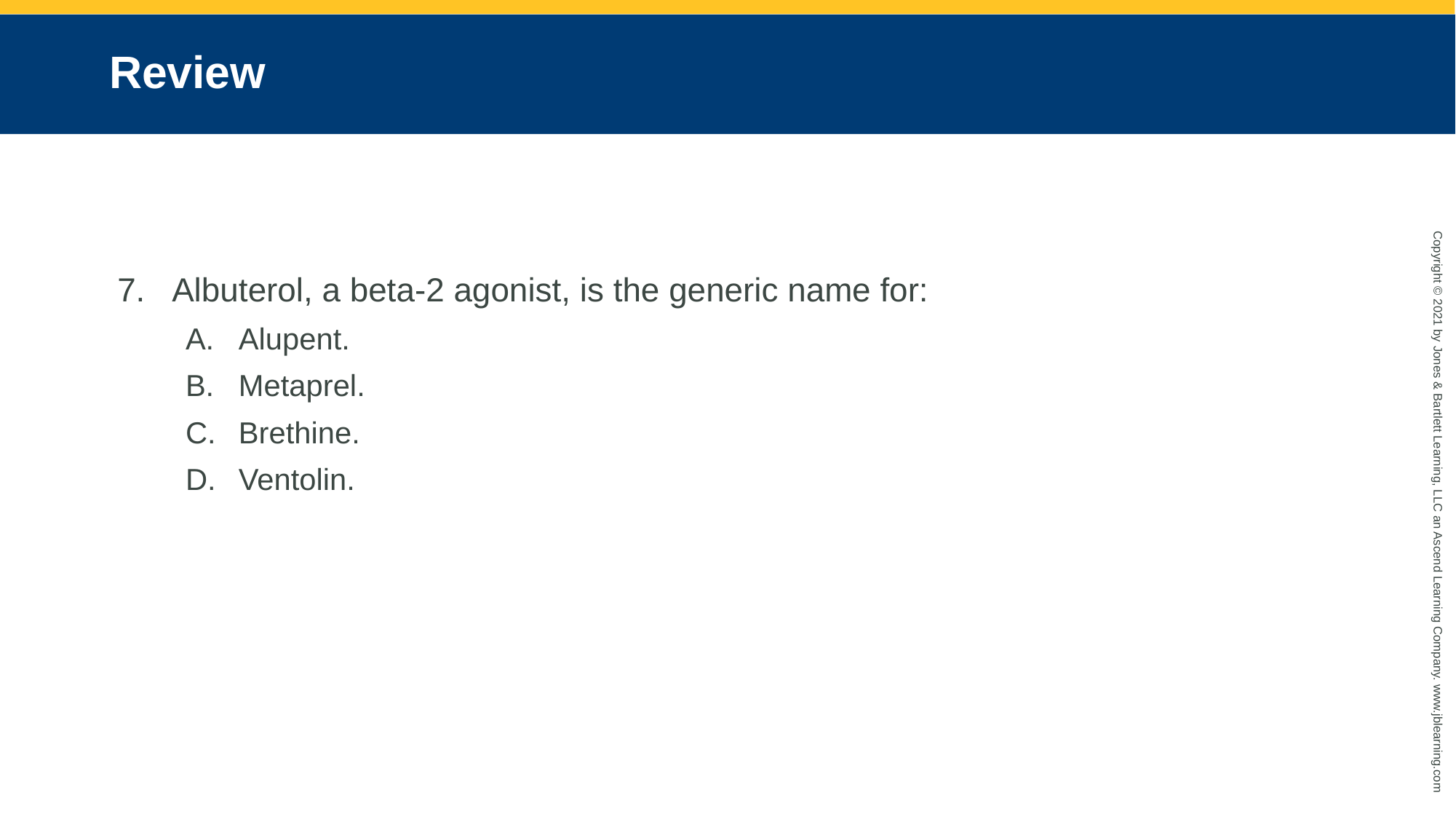

# Review
Albuterol, a beta-2 agonist, is the generic name for:
Alupent.
Metaprel.
Brethine.
Ventolin.